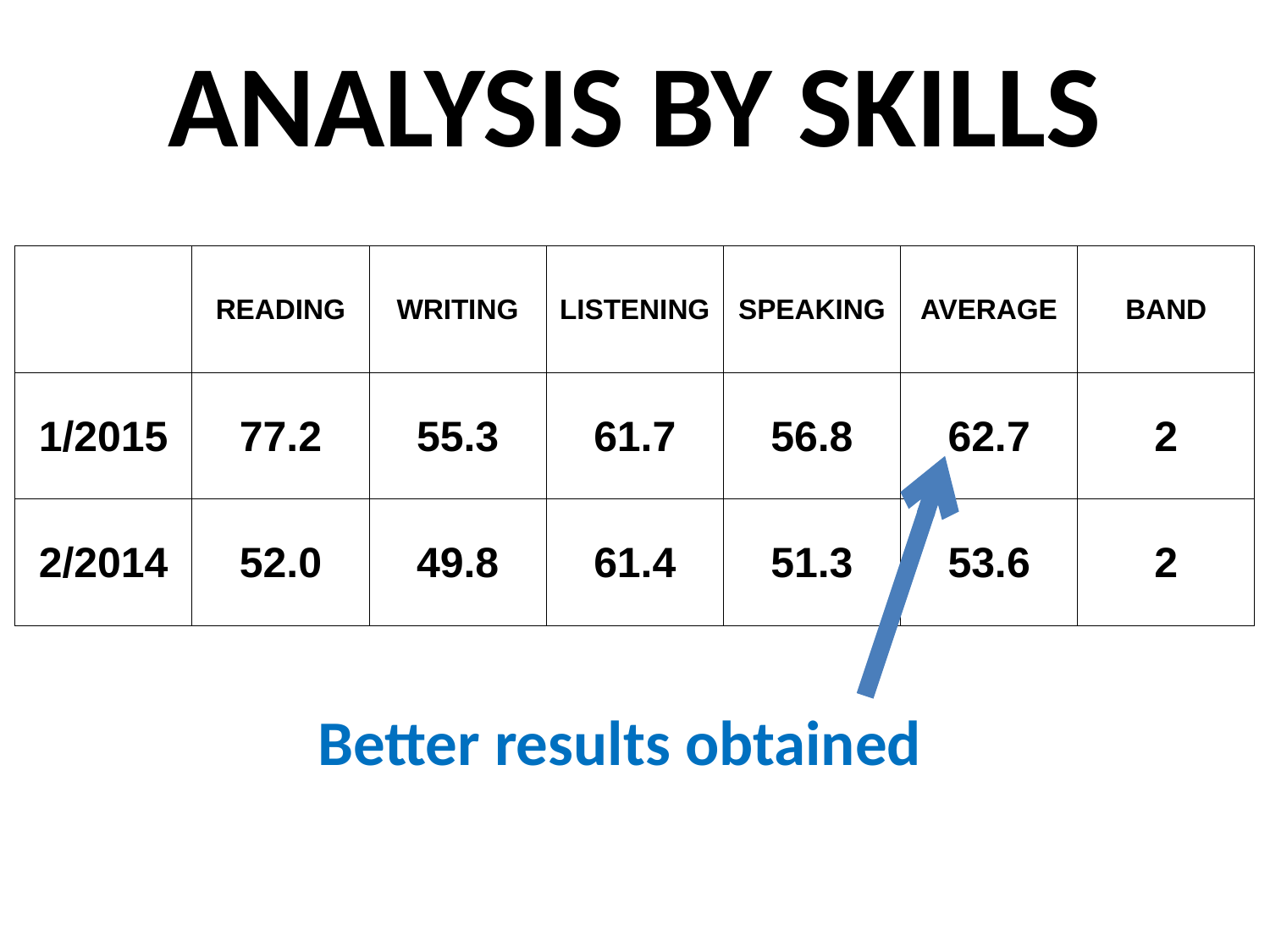

# ANALYSIS BY SKILLS
|  | READING | WRITING | LISTENING | SPEAKING | AVERAGE | BAND |
| --- | --- | --- | --- | --- | --- | --- |
| 1/2015 | 77.2 | 55.3 | 61.7 | 56.8 | 62.7 | 2 |
| 2/2014 | 52.0 | 49.8 | 61.4 | 51.3 | 53.6 | 2 |
Better results obtained